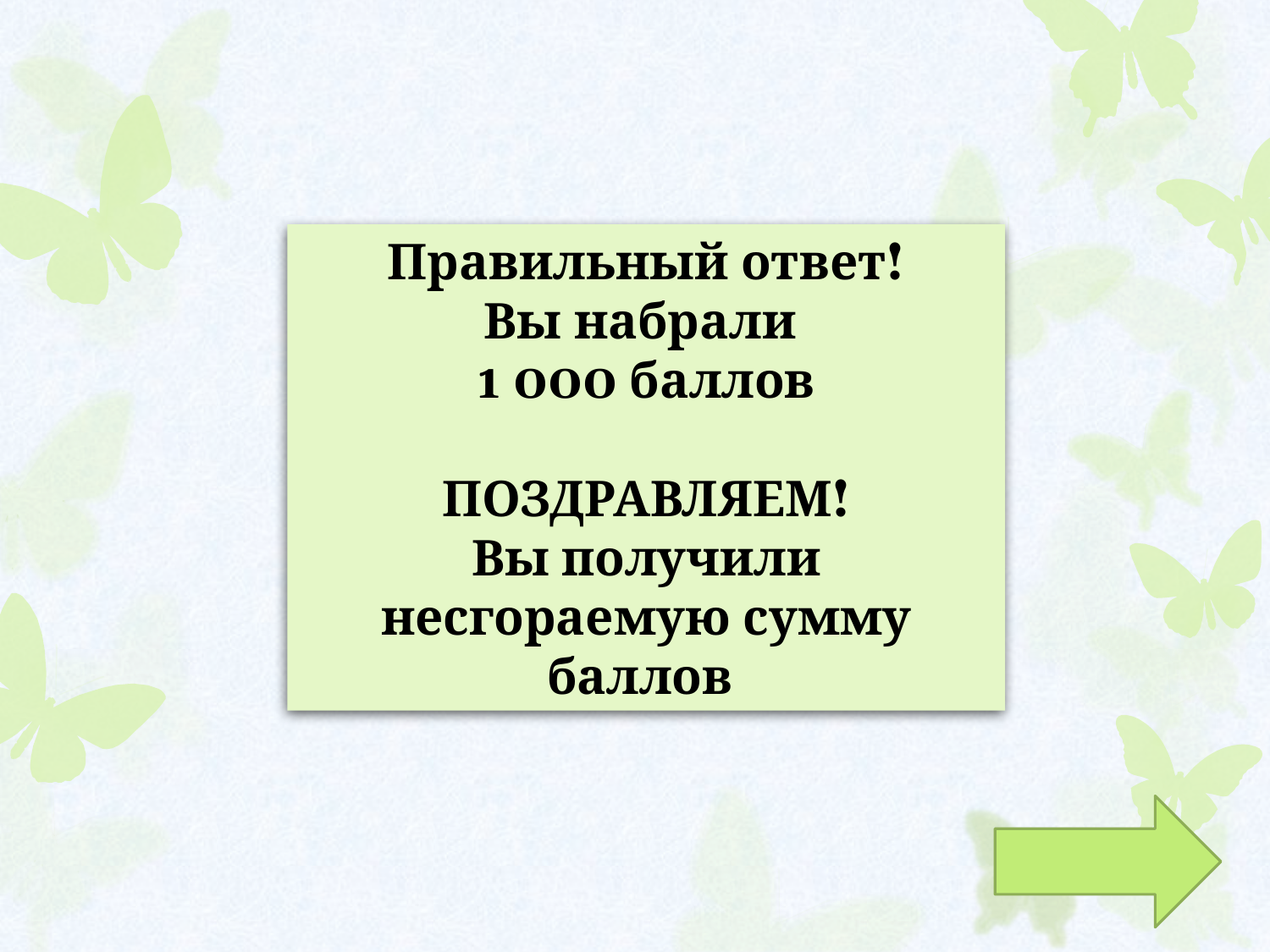

Правильный ответ!
Вы набрали
1 000 баллов

ПОЗДРАВЛЯЕМ!
Вы получили несгораемую сумму баллов